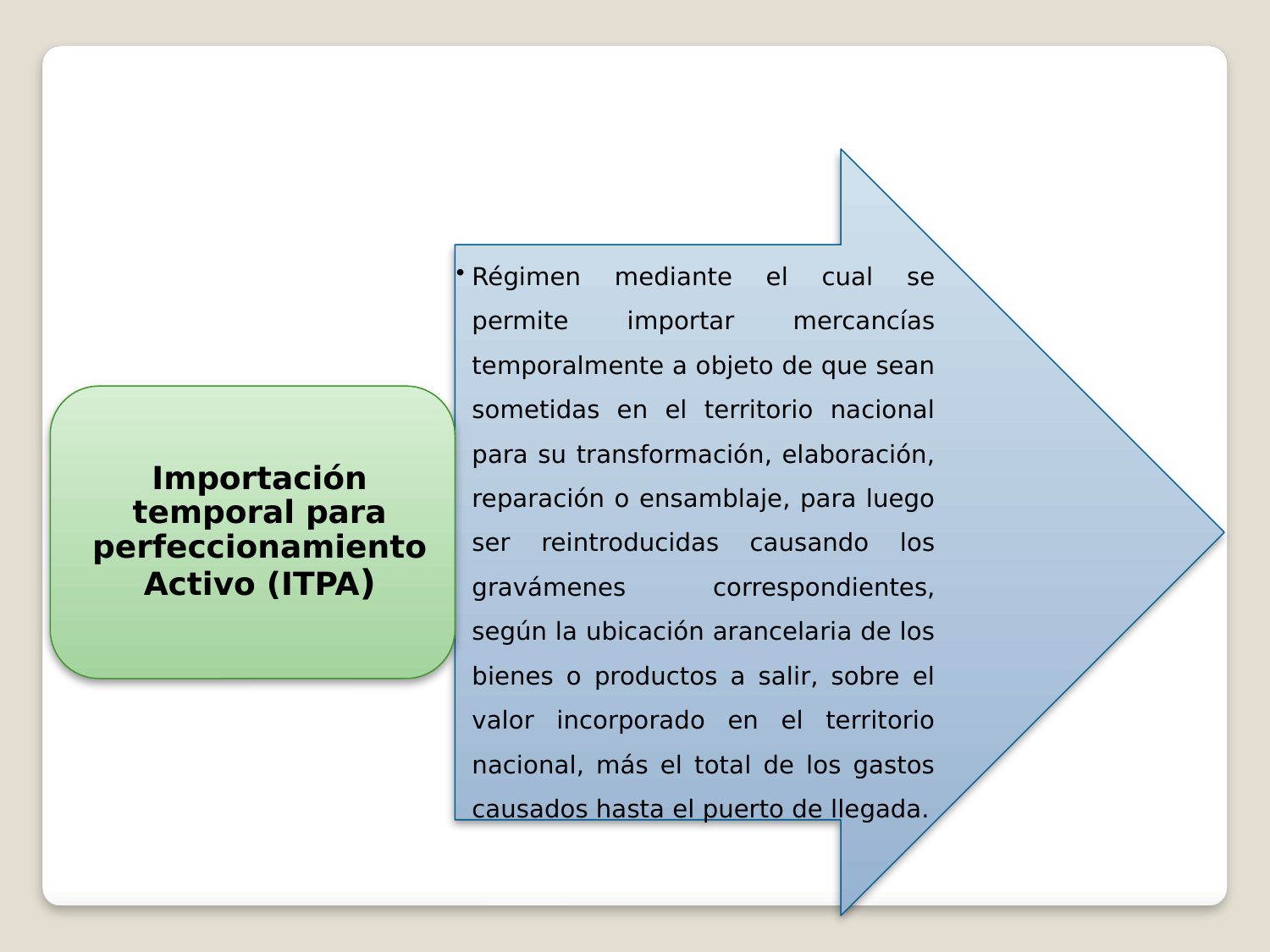

Régimen mediante el cual se permite importar mercancías temporalmente a objeto de que sean sometidas en el territorio nacional para su transformación, elaboración, reparación o ensamblaje, para luego ser reintroducidas causando los gravámenes correspondientes, según la ubicación arancelaria de los bienes o productos a salir, sobre el valor incorporado en el territorio nacional, más el total de los gastos causados hasta el puerto de llegada.
Importación temporal para perfeccionamiento Activo (ITPA)